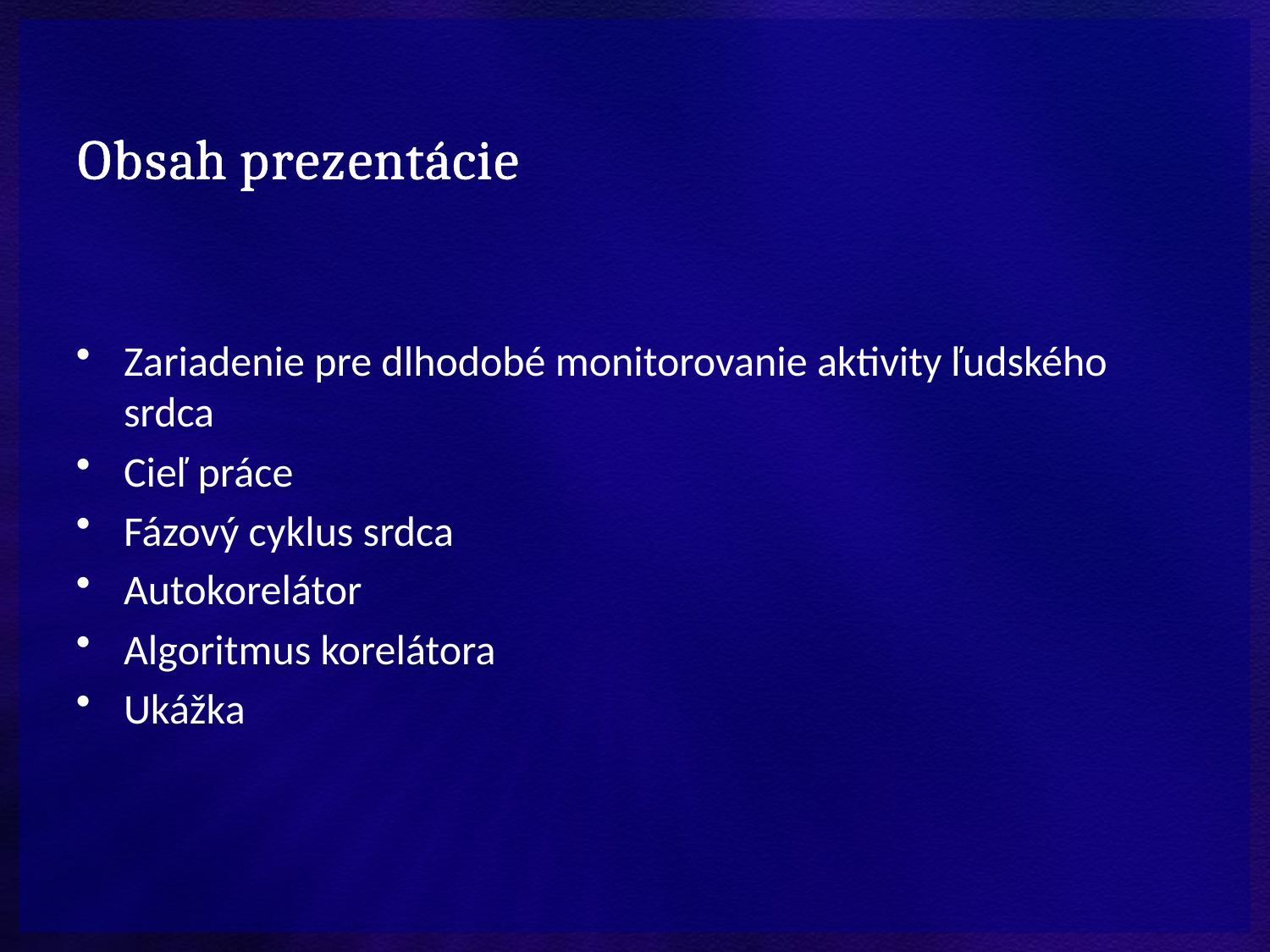

# Obsah prezentácie
Zariadenie pre dlhodobé monitorovanie aktivity ľudského srdca
Cieľ práce
Fázový cyklus srdca
Autokorelátor
Algoritmus korelátora
Ukážka